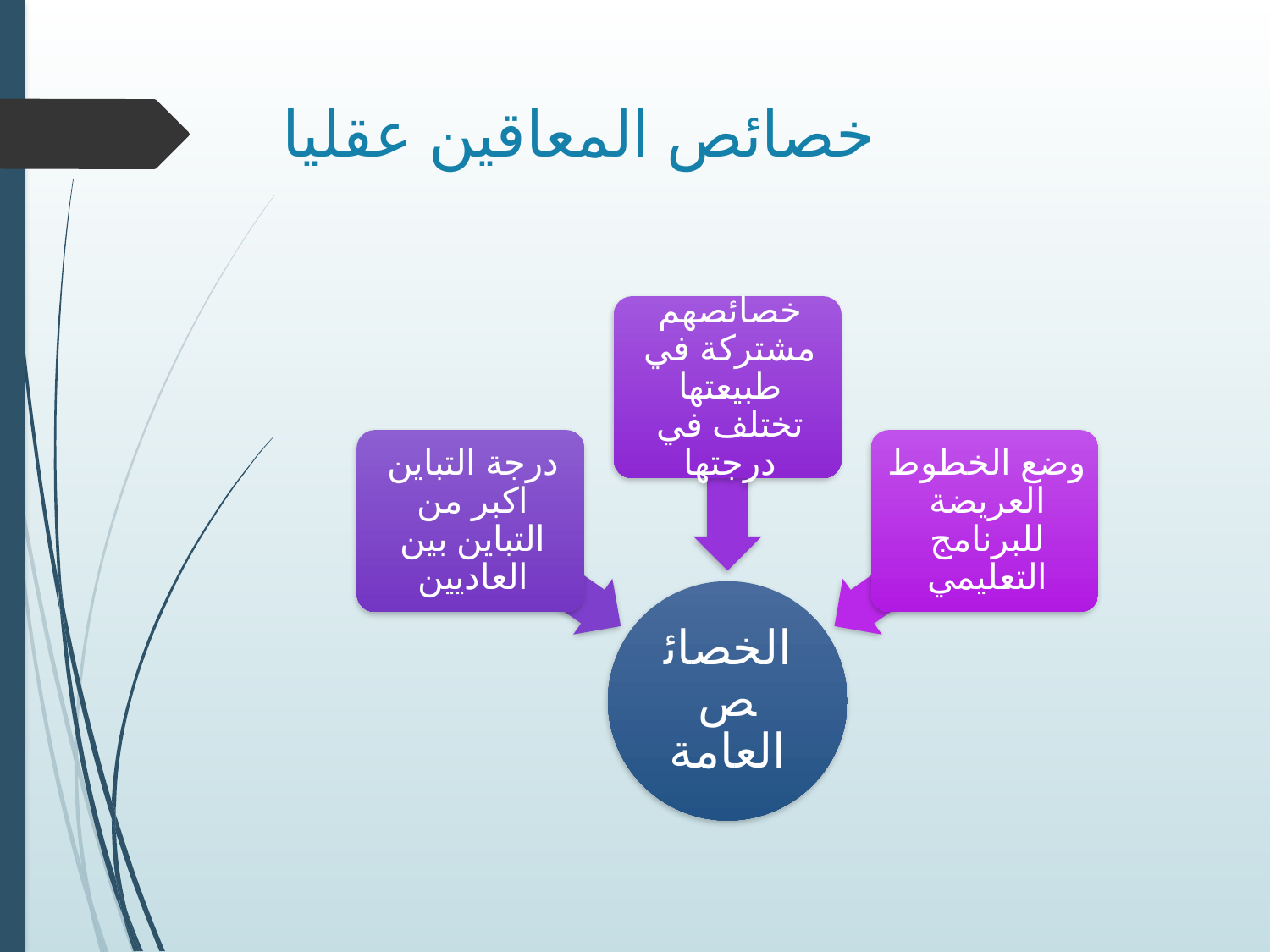

# خصائص المعاقين عقليا
الخصائص العامة
درجة التباين اكبر من التباين بين العاديين
خصائصهم مشتركة في طبيعتها تختلف في درجتها
وضع الخطوط العريضة للبرنامج التعليمي